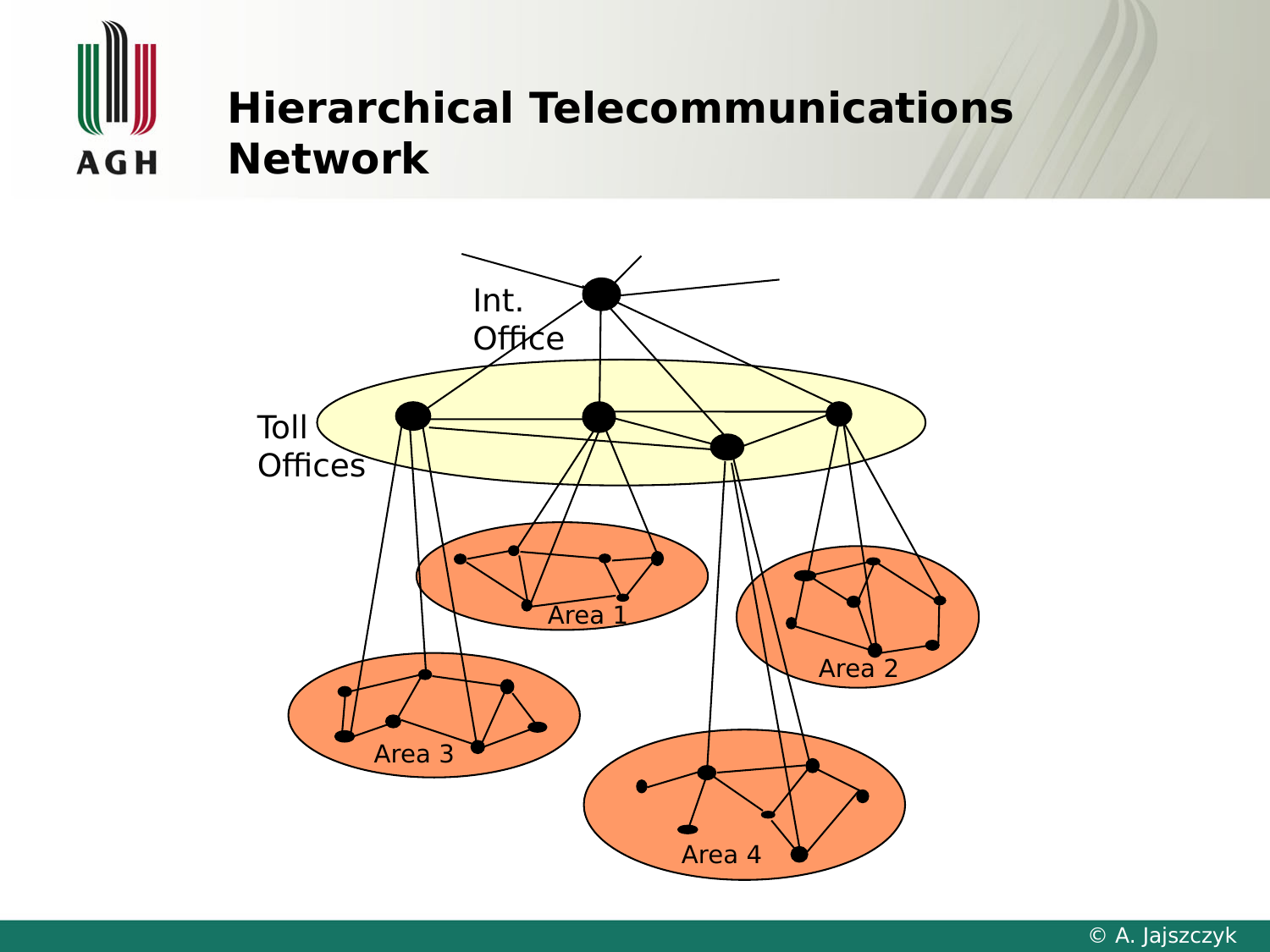

# Hierarchical Telecommunications Network

Int.
Office

Toll
Offices

Area 1

Area 2

Area 3

Area 4

5